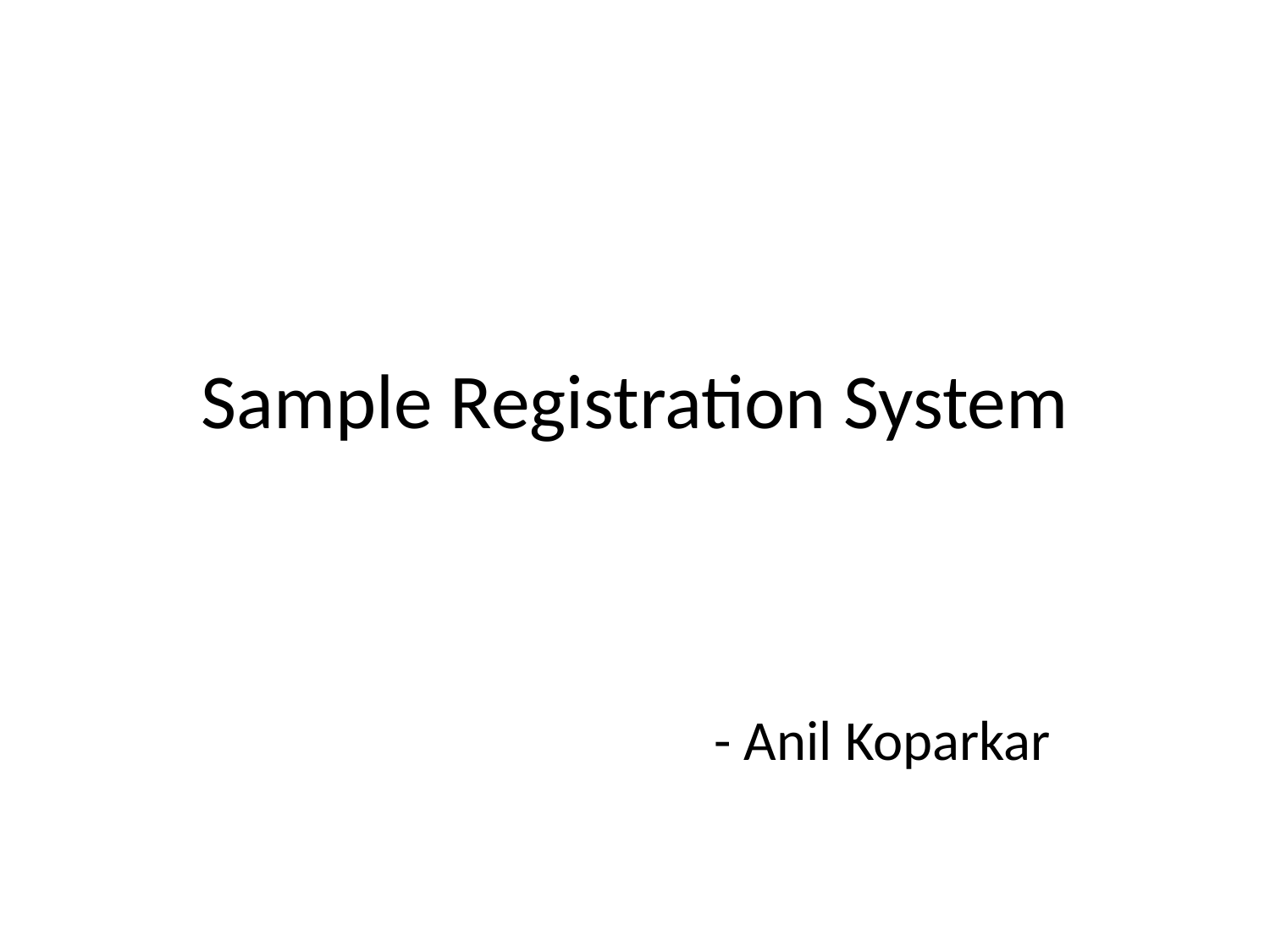

# Sample Registration System

                                       - Anil Koparkar